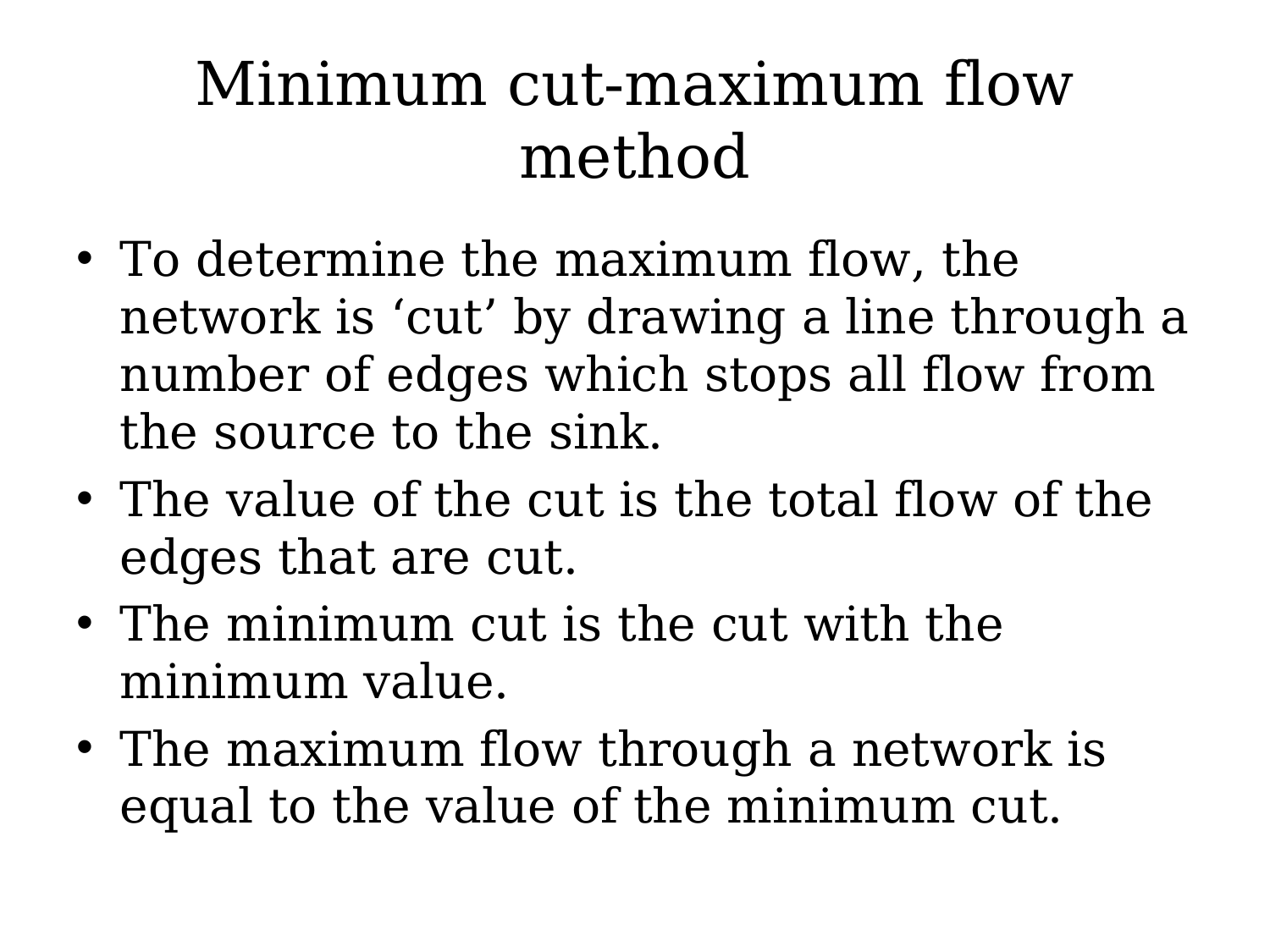

# Minimum cut-maximum flow method
To determine the maximum flow, the network is ‘cut’ by drawing a line through a number of edges which stops all flow from the source to the sink.
The value of the cut is the total flow of the edges that are cut.
The minimum cut is the cut with the minimum value.
The maximum flow through a network is equal to the value of the minimum cut.